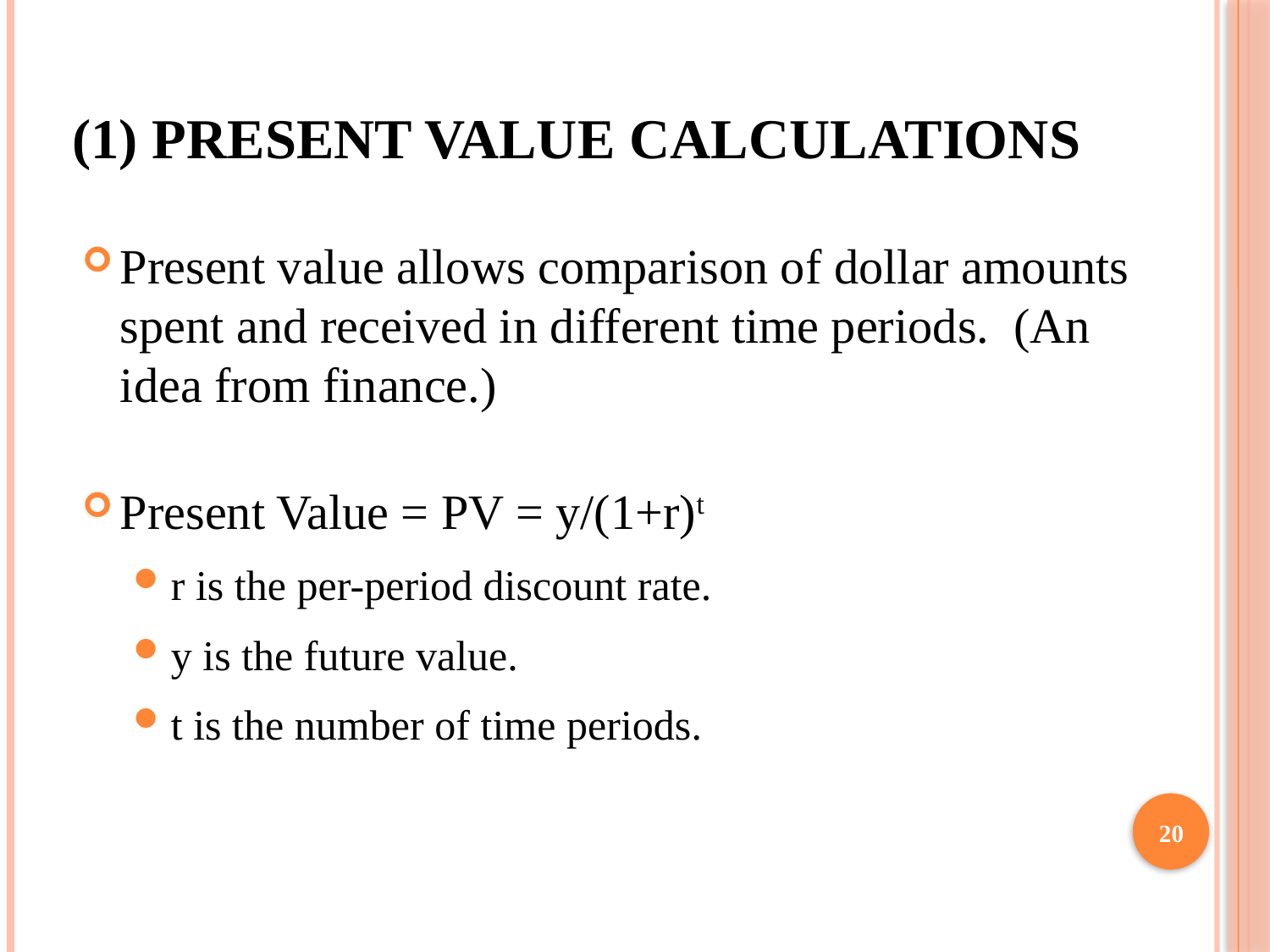

# (1) PRESENT VALUE CALCULATIONS
Present value allows comparison of dollar amounts spent and received in different time periods.  (An idea from finance.)

Present Value = PV = y/(1+r)t
r is the per-period discount rate.
y is the future value.
t is the number of time periods.
20